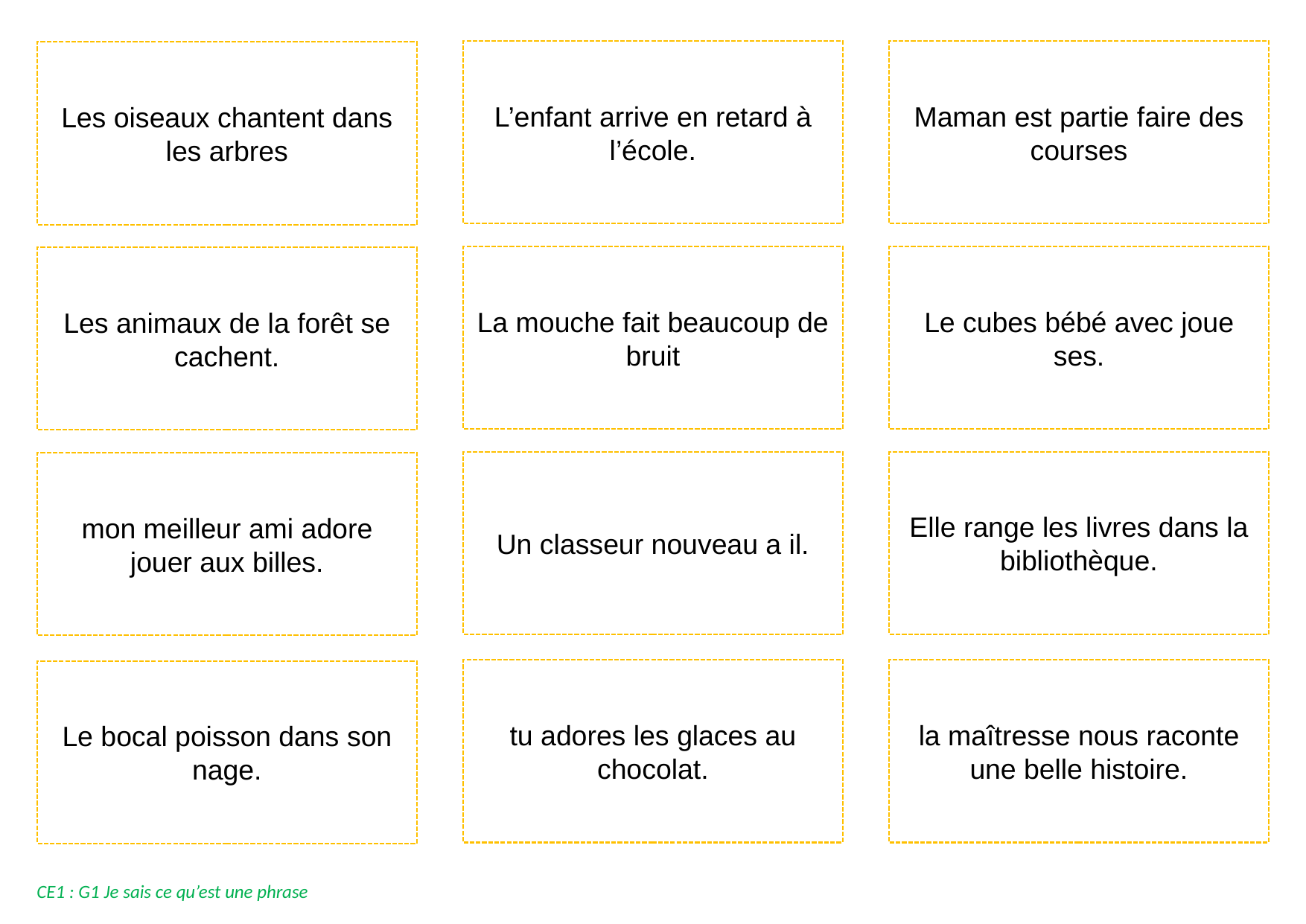

L’enfant arrive en retard à l’école.
Maman est partie faire des courses
Les oiseaux chantent dans les arbres
La mouche fait beaucoup de bruit
Le cubes bébé avec joue ses.
Les animaux de la forêt se cachent.
Un classeur nouveau a il.
Elle range les livres dans la bibliothèque.
mon meilleur ami adore jouer aux billes.
tu adores les glaces au chocolat.
la maîtresse nous raconte une belle histoire.
Le bocal poisson dans son nage.
CE1 : G1 Je sais ce qu’est une phrase